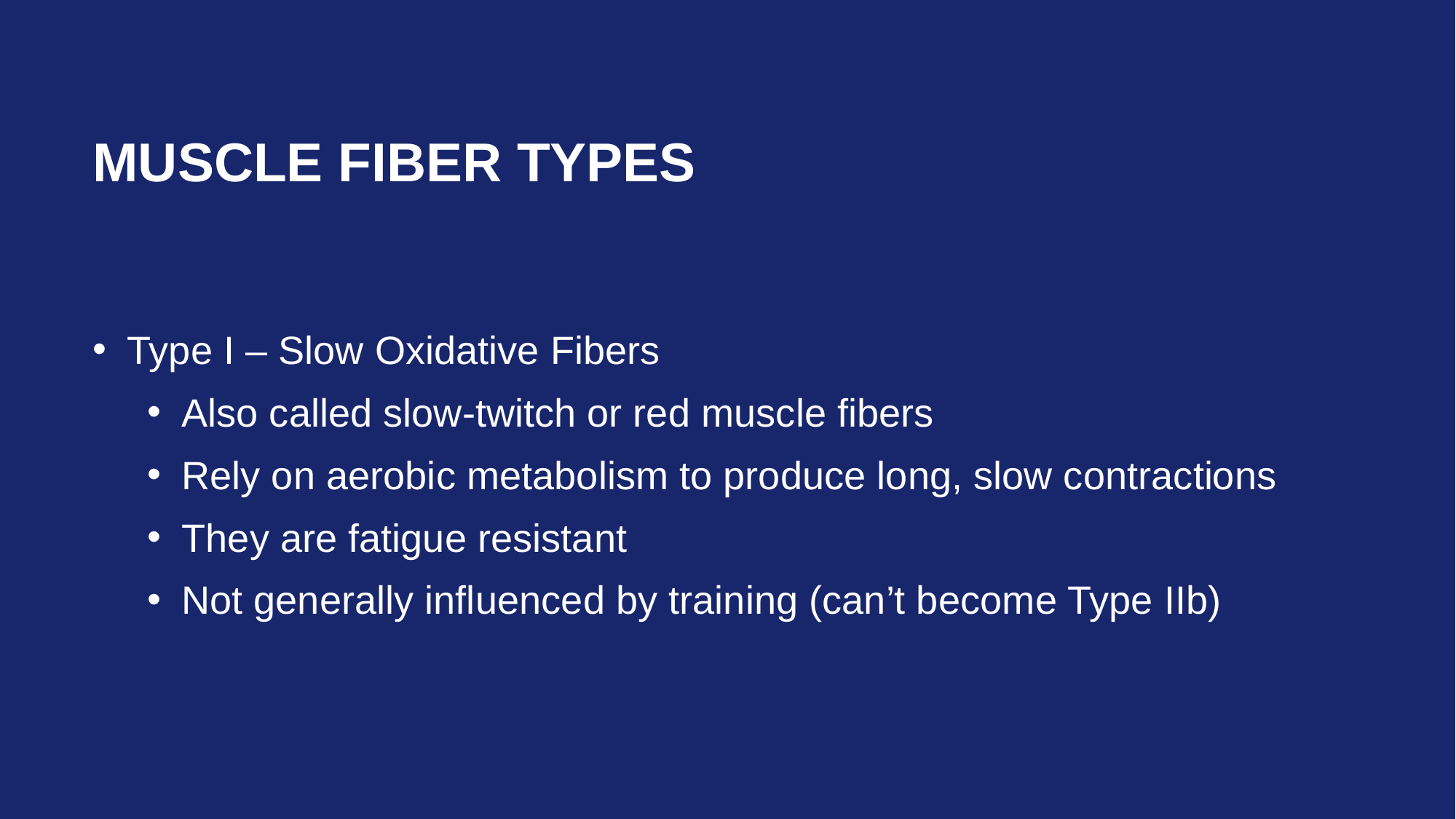

# Muscle Fiber Types
Type I – Slow Oxidative Fibers
Also called slow-twitch or red muscle fibers
Rely on aerobic metabolism to produce long, slow contractions
They are fatigue resistant
Not generally influenced by training (can’t become Type IIb)